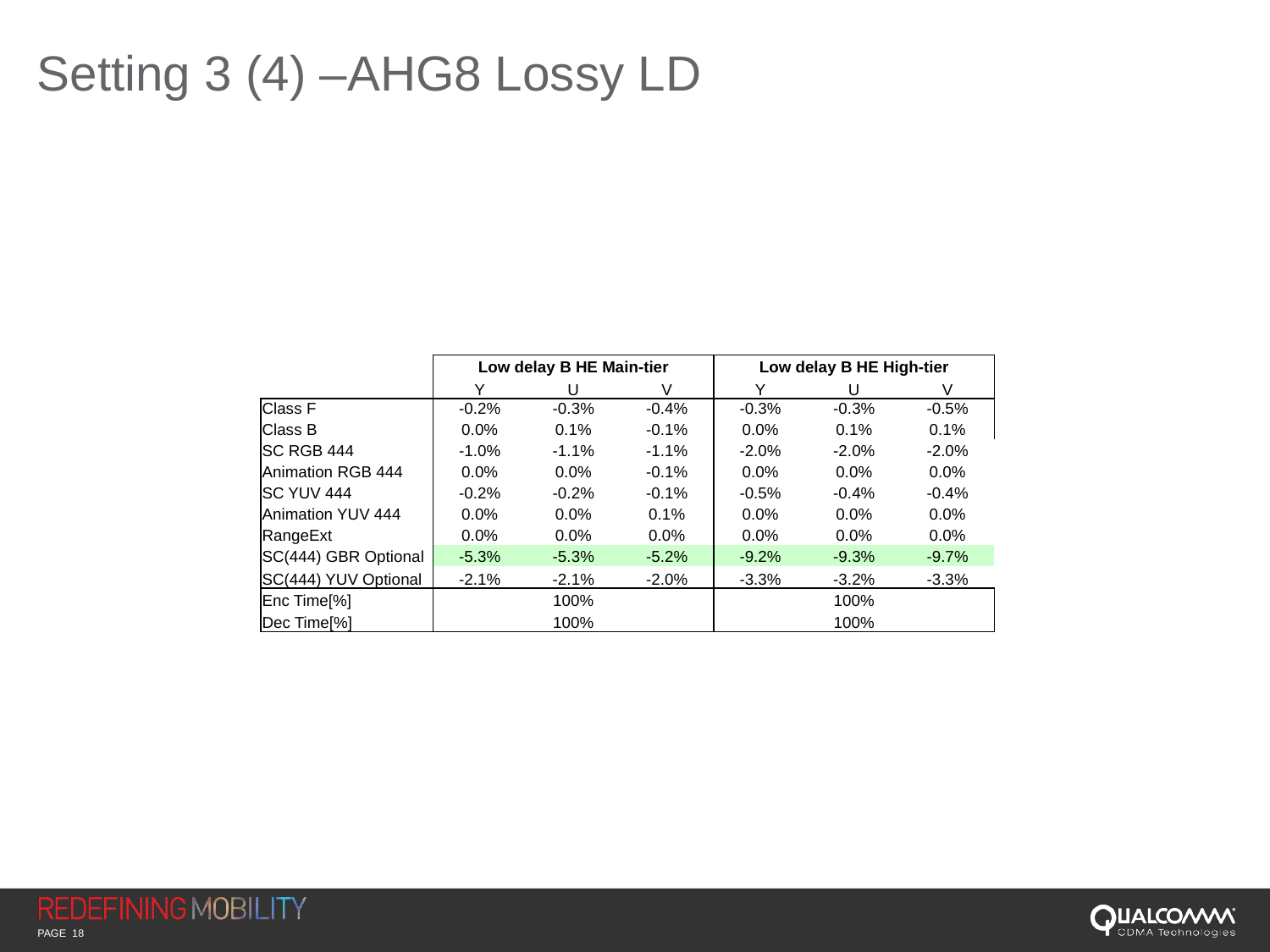

# Setting 3 (4) –AHG8 Lossy LD
|  | Low delay B HE Main-tier |  |  | Low delay B HE High-tier |  |  |
| --- | --- | --- | --- | --- | --- | --- |
|  | Y | U | V | Y | U | V |
| Class F | -0.2% | -0.3% | -0.4% | -0.3% | -0.3% | -0.5% |
| Class B | 0.0% | 0.1% | -0.1% | 0.0% | 0.1% | 0.1% |
| SC RGB 444 | -1.0% | -1.1% | -1.1% | -2.0% | -2.0% | -2.0% |
| Animation RGB 444 | 0.0% | 0.0% | -0.1% | 0.0% | 0.0% | 0.0% |
| SC YUV 444 | -0.2% | -0.2% | -0.1% | -0.5% | -0.4% | -0.4% |
| Animation YUV 444 | 0.0% | 0.0% | 0.1% | 0.0% | 0.0% | 0.0% |
| RangeExt | 0.0% | 0.0% | 0.0% | 0.0% | 0.0% | 0.0% |
| SC(444) GBR Optional | -5.3% | -5.3% | -5.2% | -9.2% | -9.3% | -9.7% |
| SC(444) YUV Optional | -2.1% | -2.1% | -2.0% | -3.3% | -3.2% | -3.3% |
| Enc Time[%] | 100% |  |  | 100% |  |  |
| Dec Time[%] | 100% |  |  | 100% |  |  |